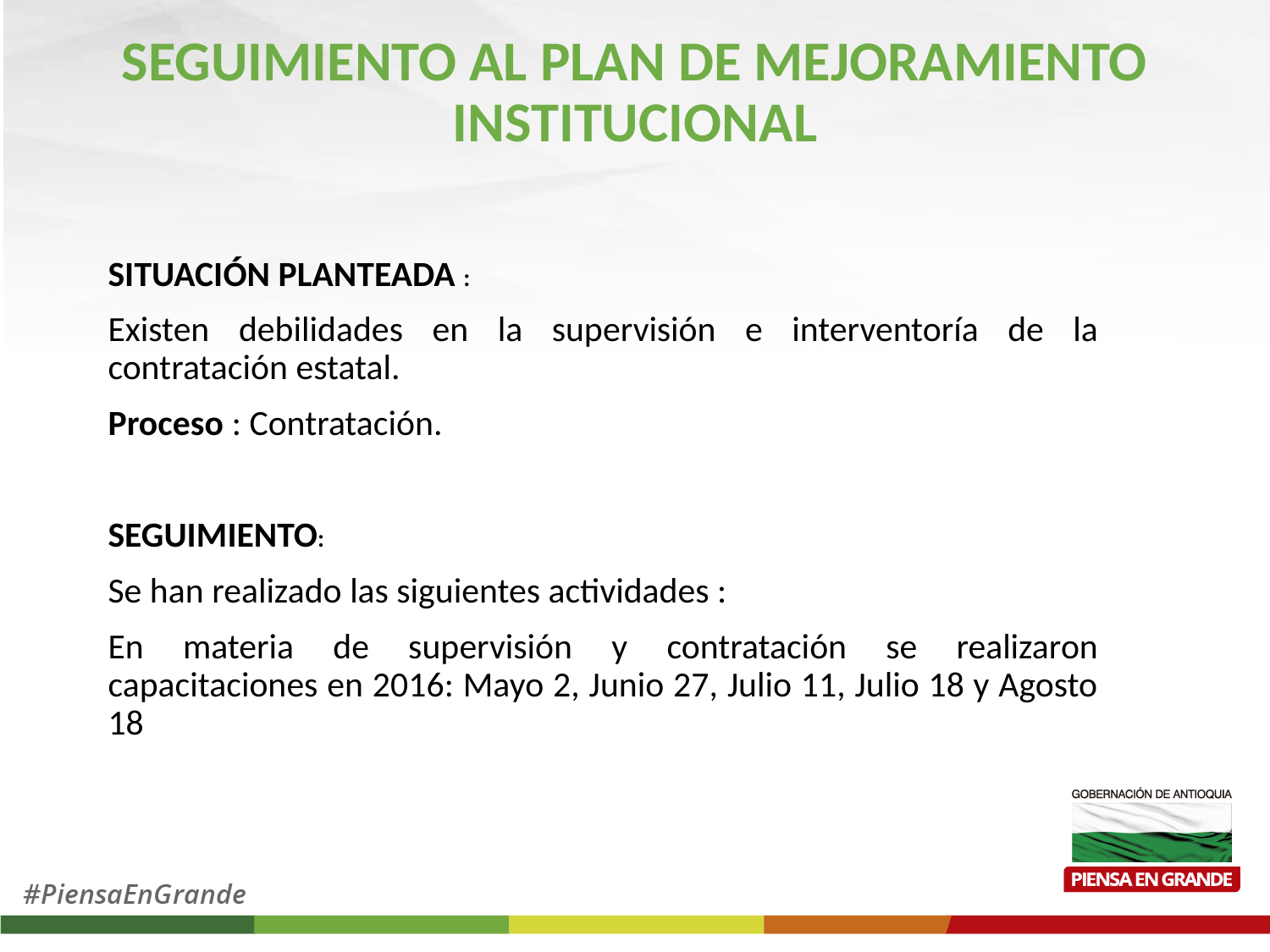

# SEGUIMIENTO AL PLAN DE MEJORAMIENTO INSTITUCIONAL
SITUACIÓN PLANTEADA :
Existen debilidades en la supervisión e interventoría de la contratación estatal.
Proceso : Contratación.

SEGUIMIENTO:
Se han realizado las siguientes actividades :
En materia de supervisión y contratación se realizaron capacitaciones en 2016: Mayo 2, Junio 27, Julio 11, Julio 18 y Agosto 18